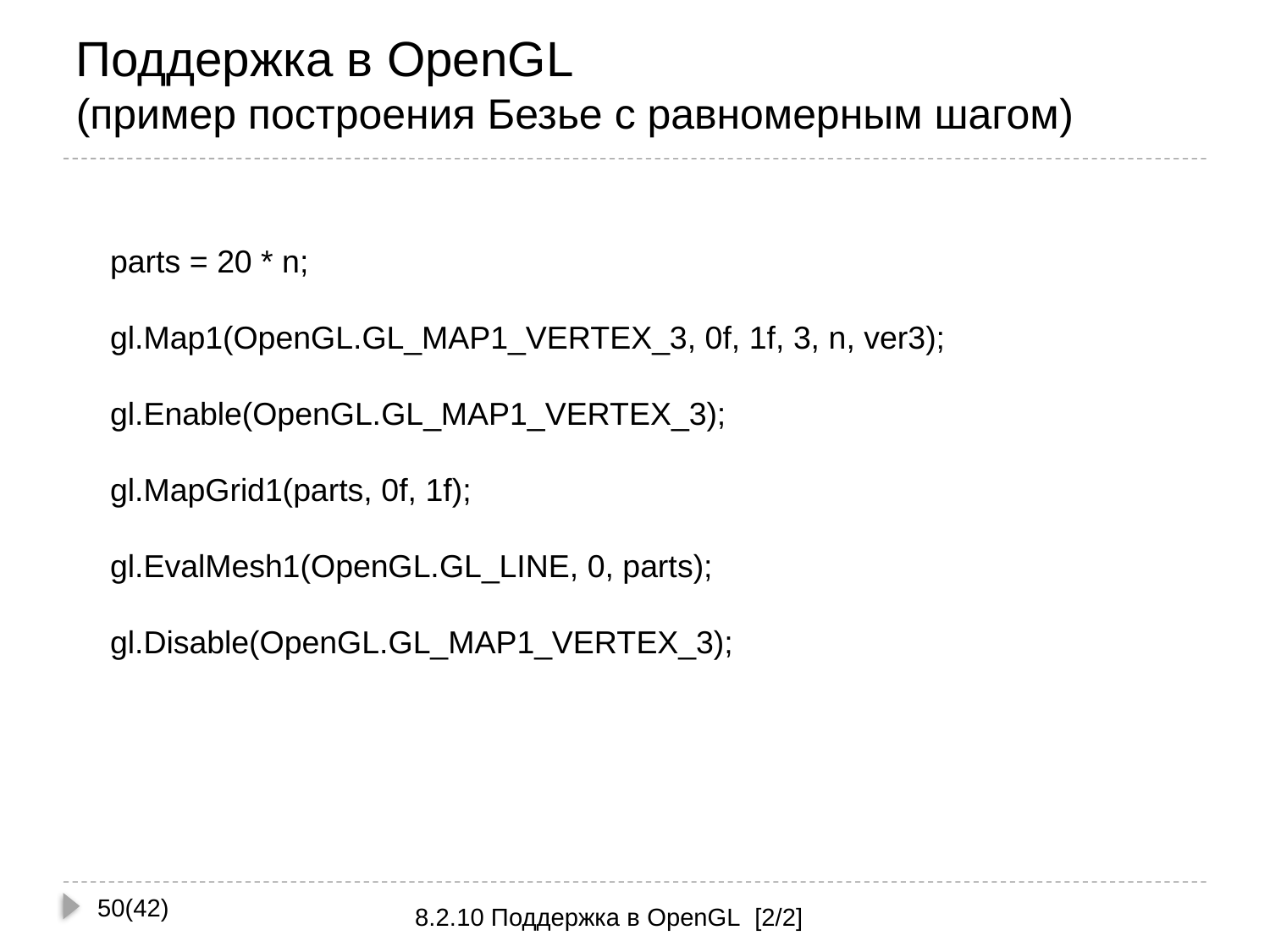

# Поддержка в OpenGL (пример построения Безье с равномерным шагом)
parts = 20 * n;

gl.Map1(OpenGL.GL_MAP1_VERTEX_3, 0f, 1f, 3, n, ver3);

gl.Enable(OpenGL.GL_MAP1_VERTEX_3);

gl.MapGrid1(parts, 0f, 1f);

gl.EvalMesh1(OpenGL.GL_LINE, 0, parts);

gl.Disable(OpenGL.GL_MAP1_VERTEX_3);
50(42)
8.2.10 Поддержка в OpenGL  [2/2]